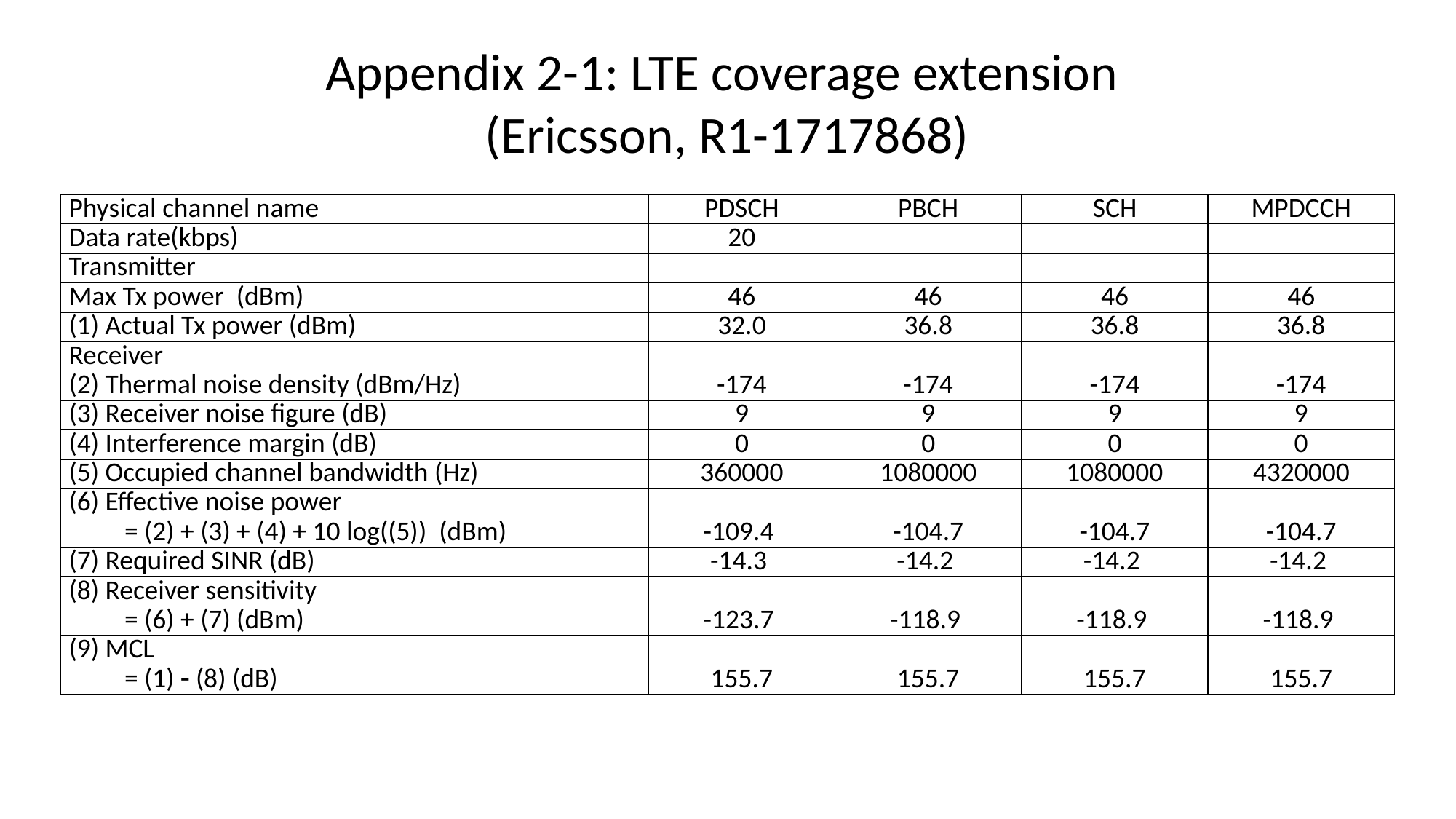

# Appendix 2-1: LTE coverage extension (Ericsson, R1-1717868)
| Physical channel name | PDSCH | PBCH | SCH | MPDCCH |
| --- | --- | --- | --- | --- |
| Data rate(kbps) | 20 |  |  |  |
| Transmitter |  |  |  |  |
| Max Tx power (dBm) | 46 | 46 | 46 | 46 |
| (1) Actual Tx power (dBm) | 32.0 | 36.8 | 36.8 | 36.8 |
| Receiver |  |  |  |  |
| (2) Thermal noise density (dBm/Hz) | -174 | -174 | -174 | -174 |
| (3) Receiver noise figure (dB) | 9 | 9 | 9 | 9 |
| (4) Interference margin (dB) | 0 | 0 | 0 | 0 |
| (5) Occupied channel bandwidth (Hz) | 360000 | 1080000 | 1080000 | 4320000 |
| (6) Effective noise power = (2) + (3) + (4) + 10 log((5)) (dBm) | -109.4 | -104.7 | -104.7 | -104.7 |
| (7) Required SINR (dB) | -14.3 | -14.2 | -14.2 | -14.2 |
| (8) Receiver sensitivity = (6) + (7) (dBm) | -123.7 | -118.9 | -118.9 | -118.9 |
| (9) MCL = (1) − (8) (dB) | 155.7 | 155.7 | 155.7 | 155.7 |